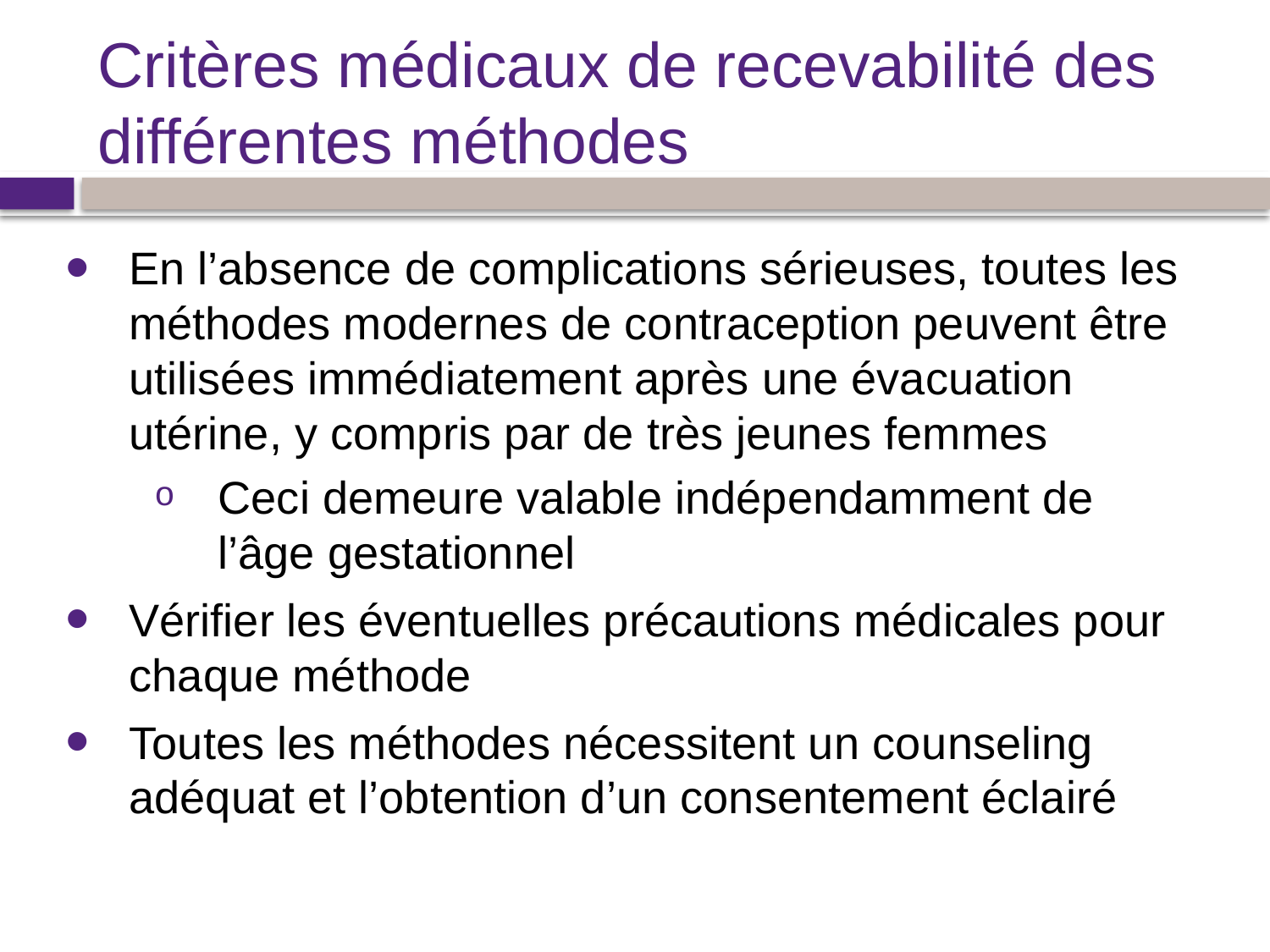

# Critères médicaux de recevabilité des différentes méthodes
En l’absence de complications sérieuses, toutes les méthodes modernes de contraception peuvent être utilisées immédiatement après une évacuation utérine, y compris par de très jeunes femmes
Ceci demeure valable indépendamment de l’âge gestationnel
Vérifier les éventuelles précautions médicales pour chaque méthode
Toutes les méthodes nécessitent un counseling adéquat et l’obtention d’un consentement éclairé